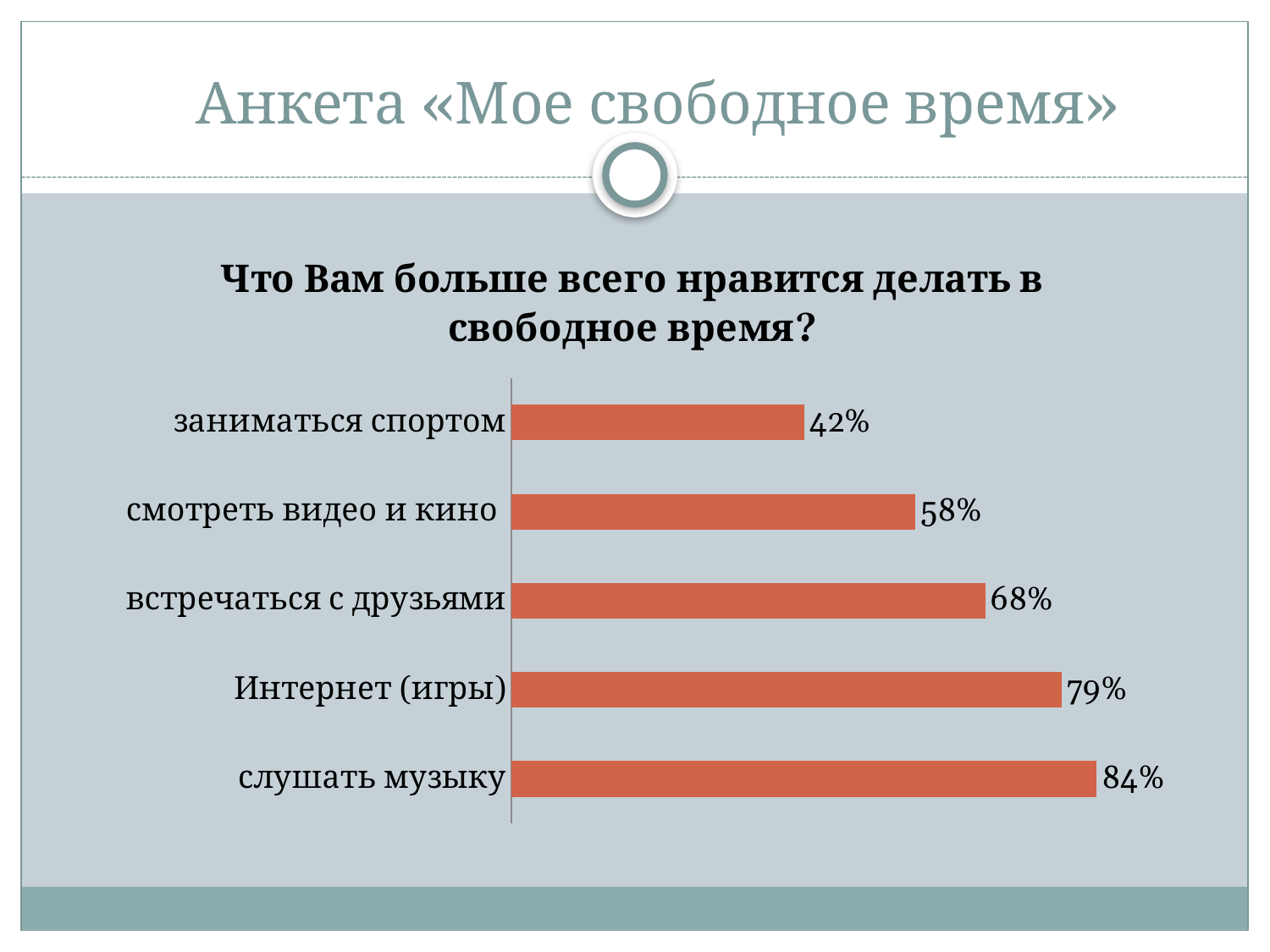

Анкета «Мое свободное время»

### Chart: Что Вам больше всего нравится делать в свободное время?

| Category |  |
|---|---|
| слушать музыку | 0.8400000000000001 |
| Интернет (игры) | 0.79 |
| встречаться с друзьями | 0.6800000000000002 |
| смотреть видео и кино  | 0.5800000000000001 |
| заниматься спортом | 0.42000000000000004 |